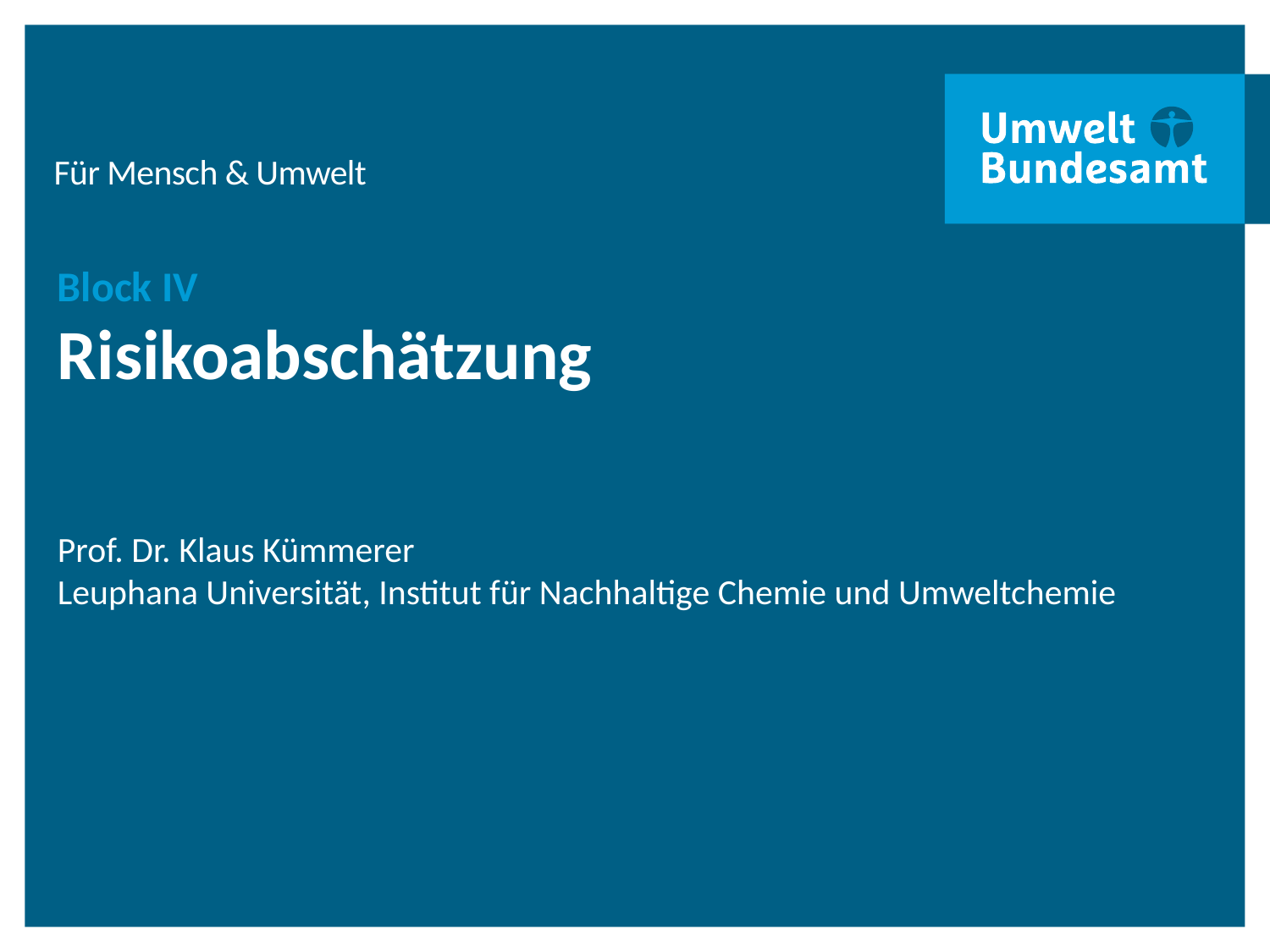

# Block IV
Risikoabschätzung
Prof. Dr. Klaus Kümmerer
Leuphana Universität, Institut für Nachhaltige Chemie und Umweltchemie